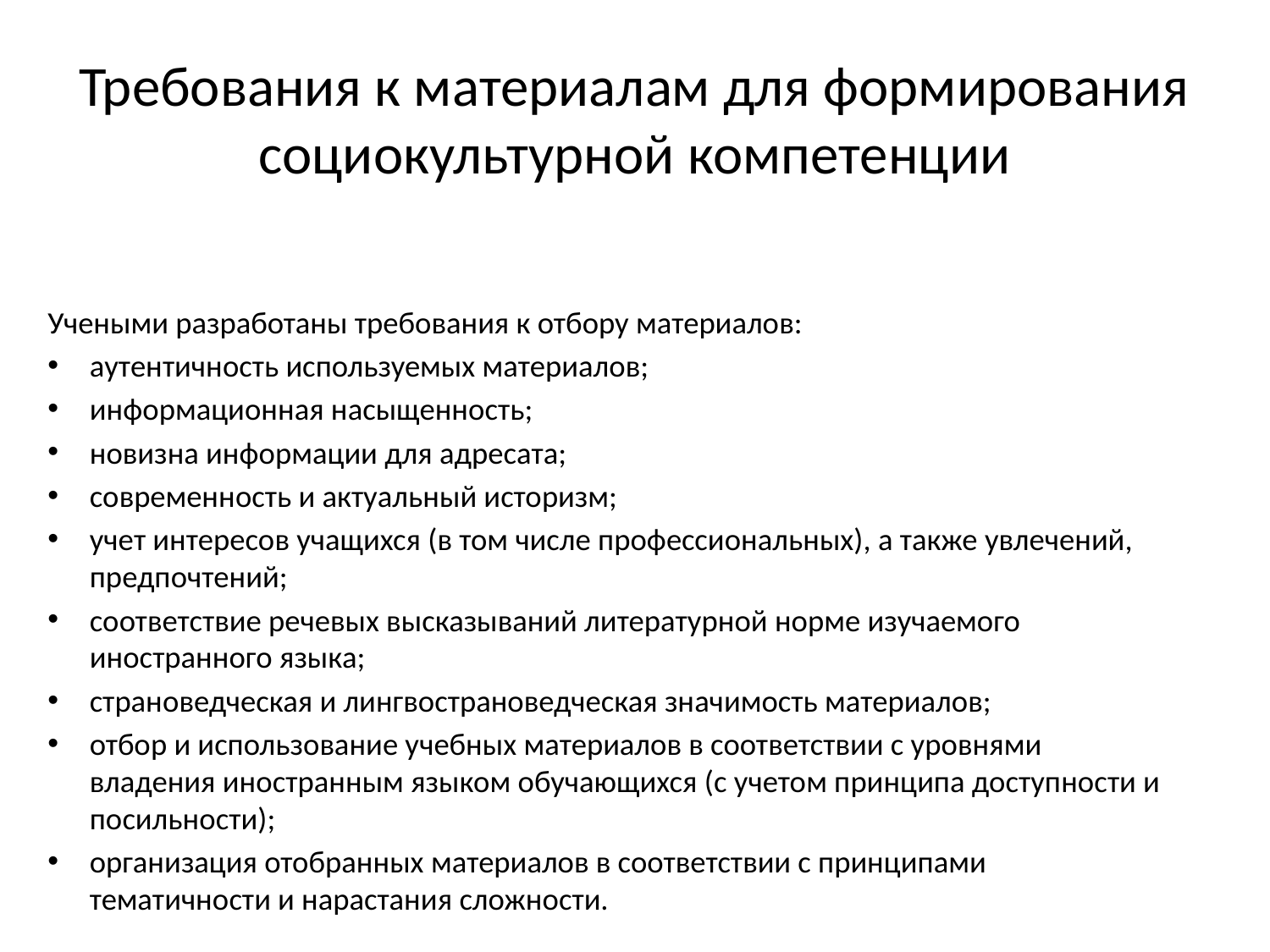

# Требования к материалам для формирования социокультурной компетенции
Учеными разработаны требования к отбору материалов:
аутентичность используемых материалов;
информационная насыщенность;
новизна информации для адресата;
современность и актуальный историзм;
учет интересов учащихся (в том числе профессиональных), а также увлечений, предпочтений;
соответствие речевых высказываний литературной норме изучаемого иностранного языка;
страноведческая и лингвострановедческая значимость материалов;
отбор и использование учебных материалов в соответствии с уровнями владения иностранным языком обучающихся (с учетом принципа доступности и посильности);
организация отобранных материалов в соответствии с принципами тематичности и нарастания сложности.